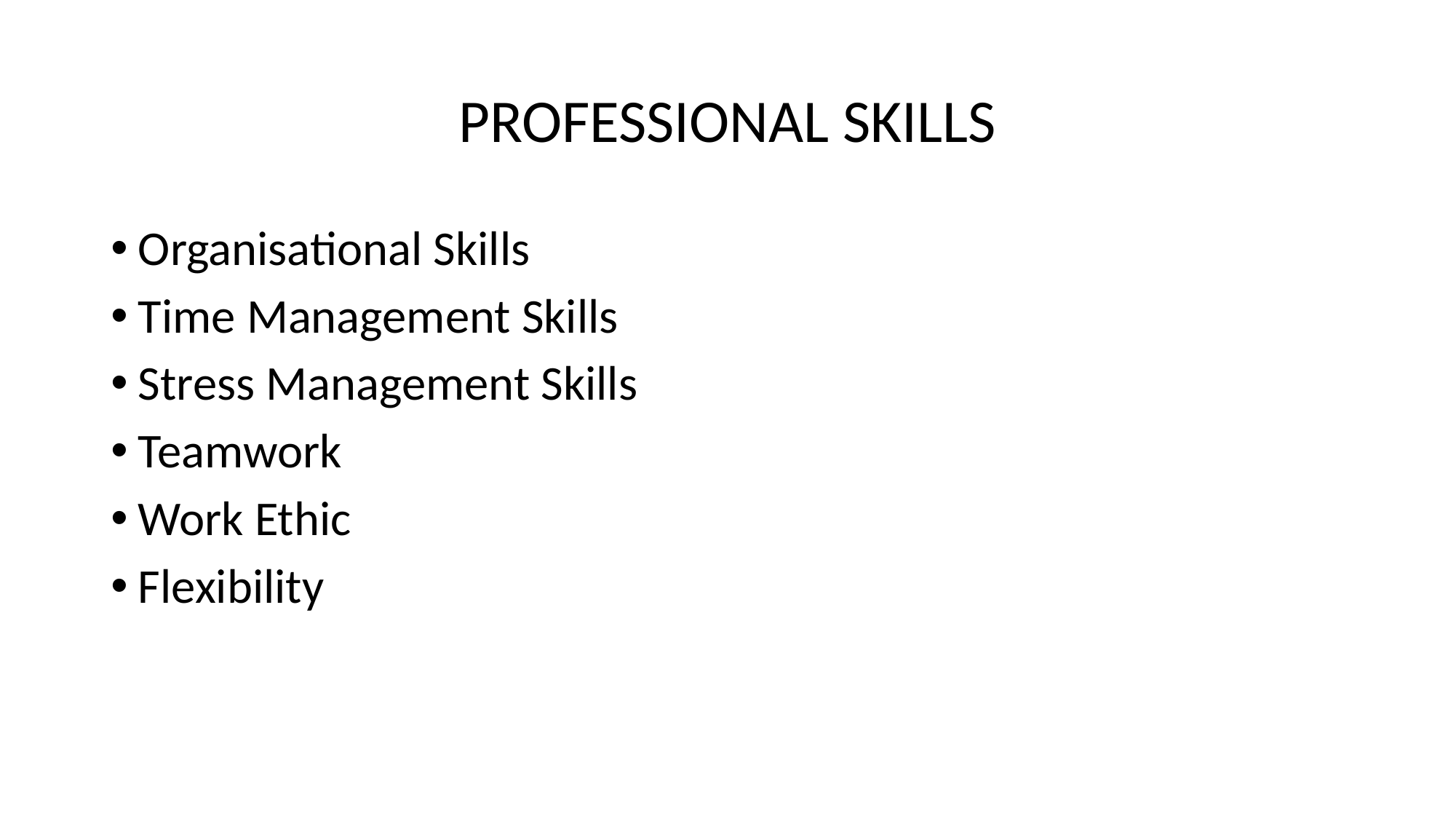

# PROFESSIONAL SKILLS
Organisational Skills
Time Management Skills
Stress Management Skills
Teamwork
Work Ethic
Flexibility